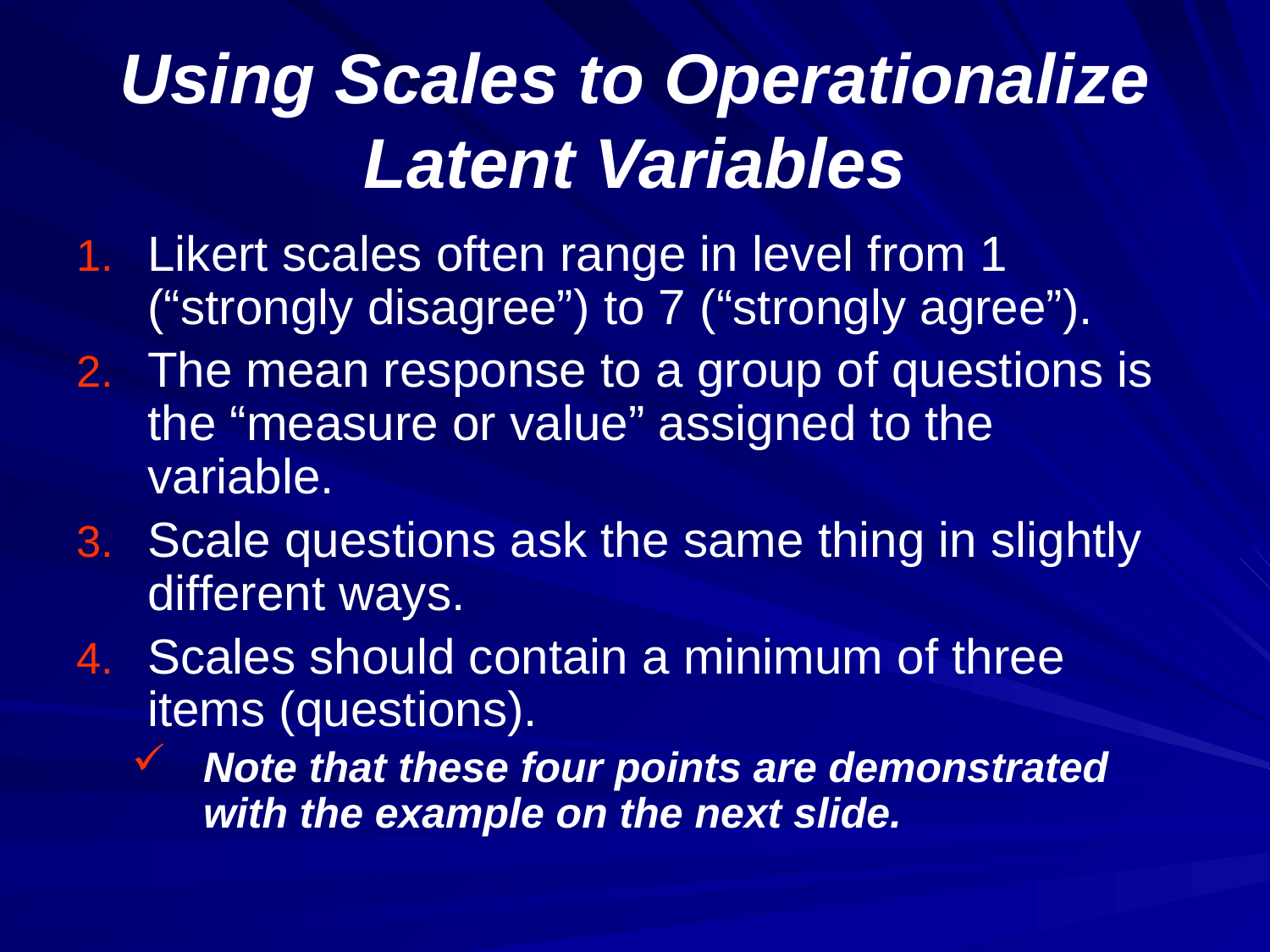

# Using Scales to Operationalize Latent Variables
Likert scales often range in level from 1 (“strongly disagree”) to 7 (“strongly agree”).
The mean response to a group of questions is the “measure or value” assigned to the variable.
Scale questions ask the same thing in slightly different ways.
Scales should contain a minimum of three items (questions).
Note that these four points are demonstrated with the example on the next slide.